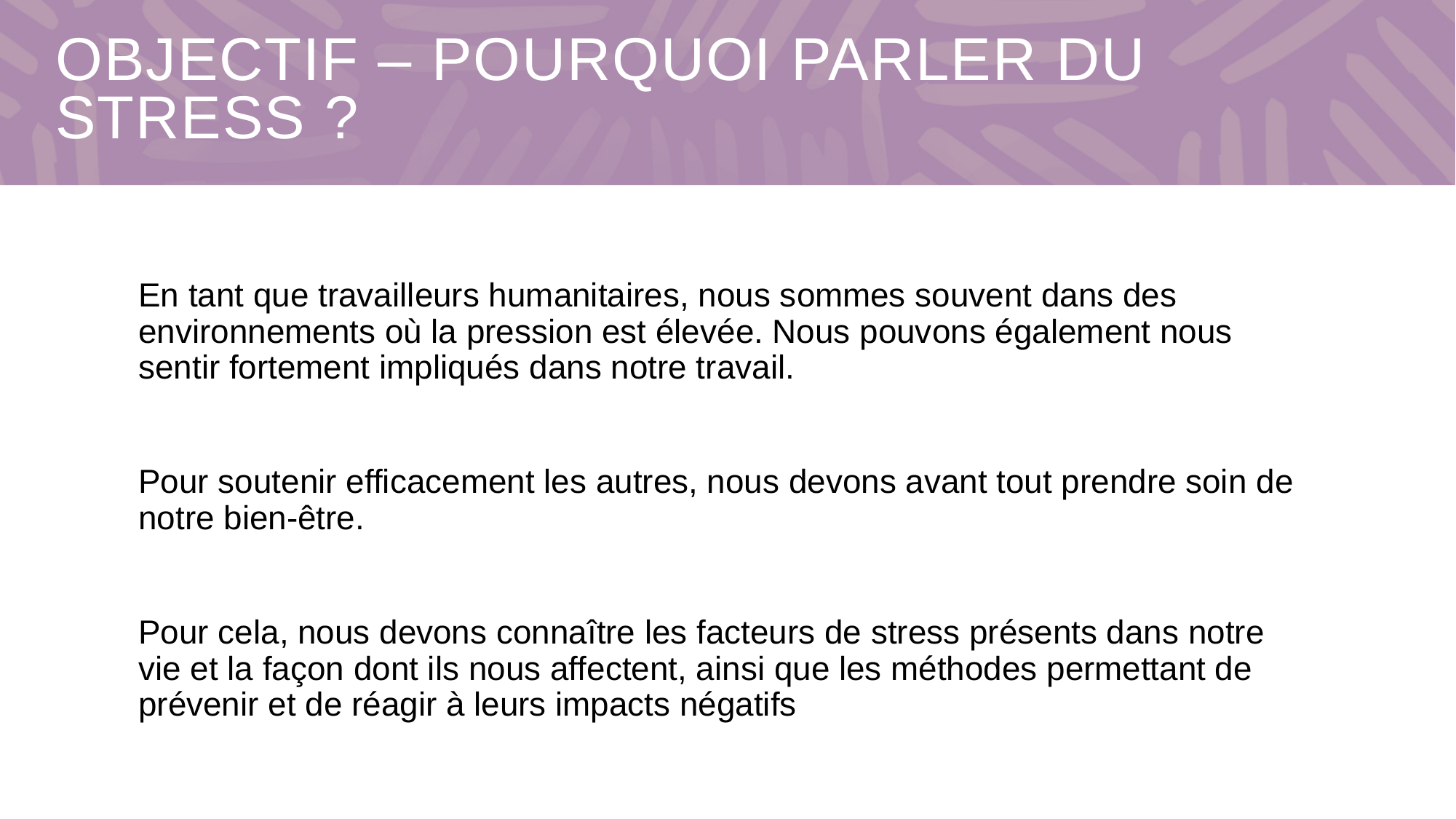

# Objectif – Pourquoi parler du stress ?

En tant que travailleurs humanitaires, nous sommes souvent dans des environnements où la pression est élevée. Nous pouvons également nous sentir fortement impliqués dans notre travail.

Pour soutenir efficacement les autres, nous devons avant tout prendre soin de notre bien-être.

Pour cela, nous devons connaître les facteurs de stress présents dans notre vie et la façon dont ils nous affectent, ainsi que les méthodes permettant de prévenir et de réagir à leurs impacts négatifs